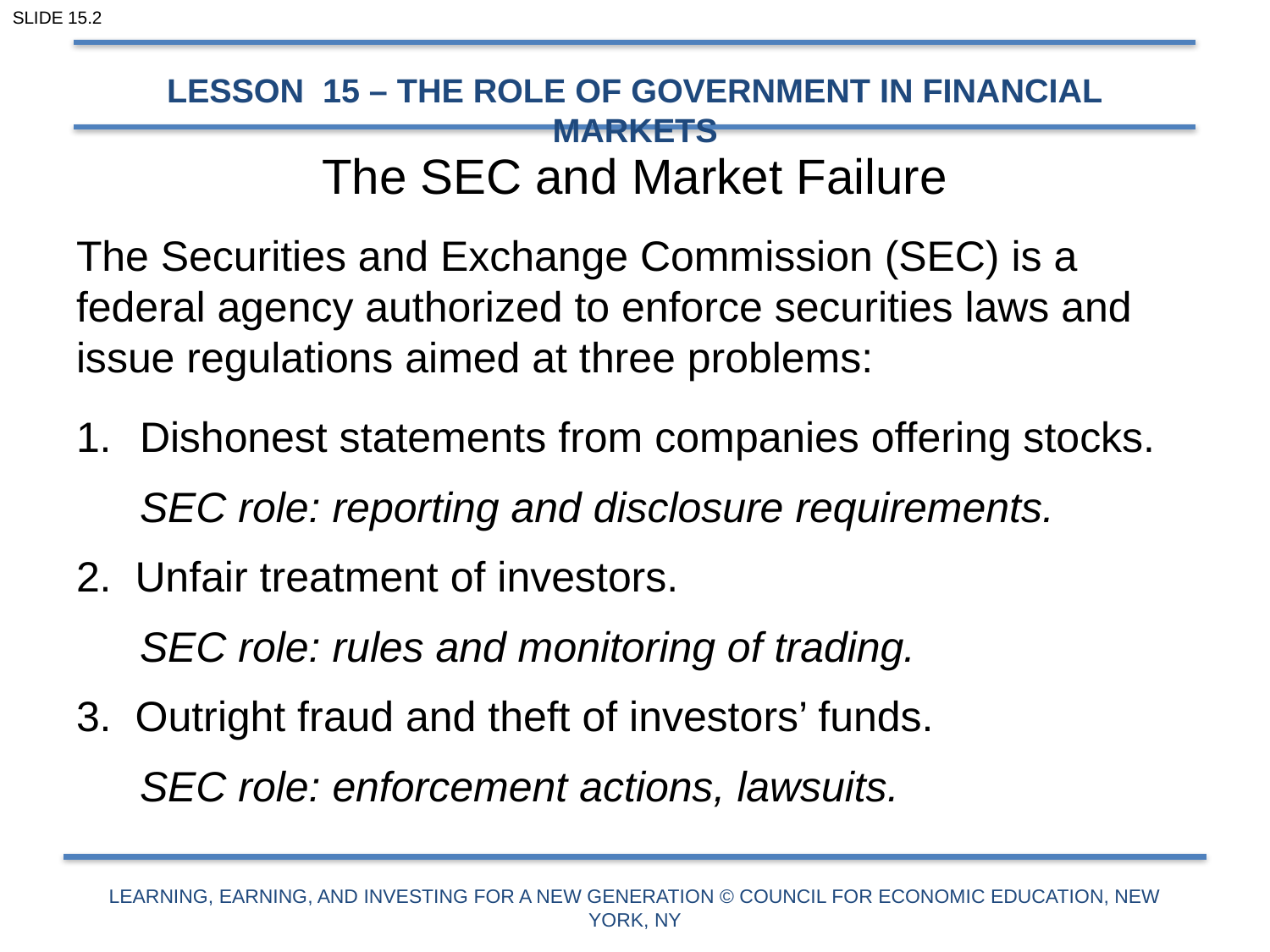

Slide 15.2
Lesson  15 – The Role of Government in Financial Markets
# The SEC and Market Failure
The Securities and Exchange Commission (SEC) is a federal agency authorized to enforce securities laws and issue regulations aimed at three problems:
Dishonest statements from companies offering stocks.
	SEC role: reporting and disclosure requirements.
2.  Unfair treatment of investors.
	SEC role: rules and monitoring of trading.
3.  Outright fraud and theft of investors’ funds.
	SEC role: enforcement actions, lawsuits.